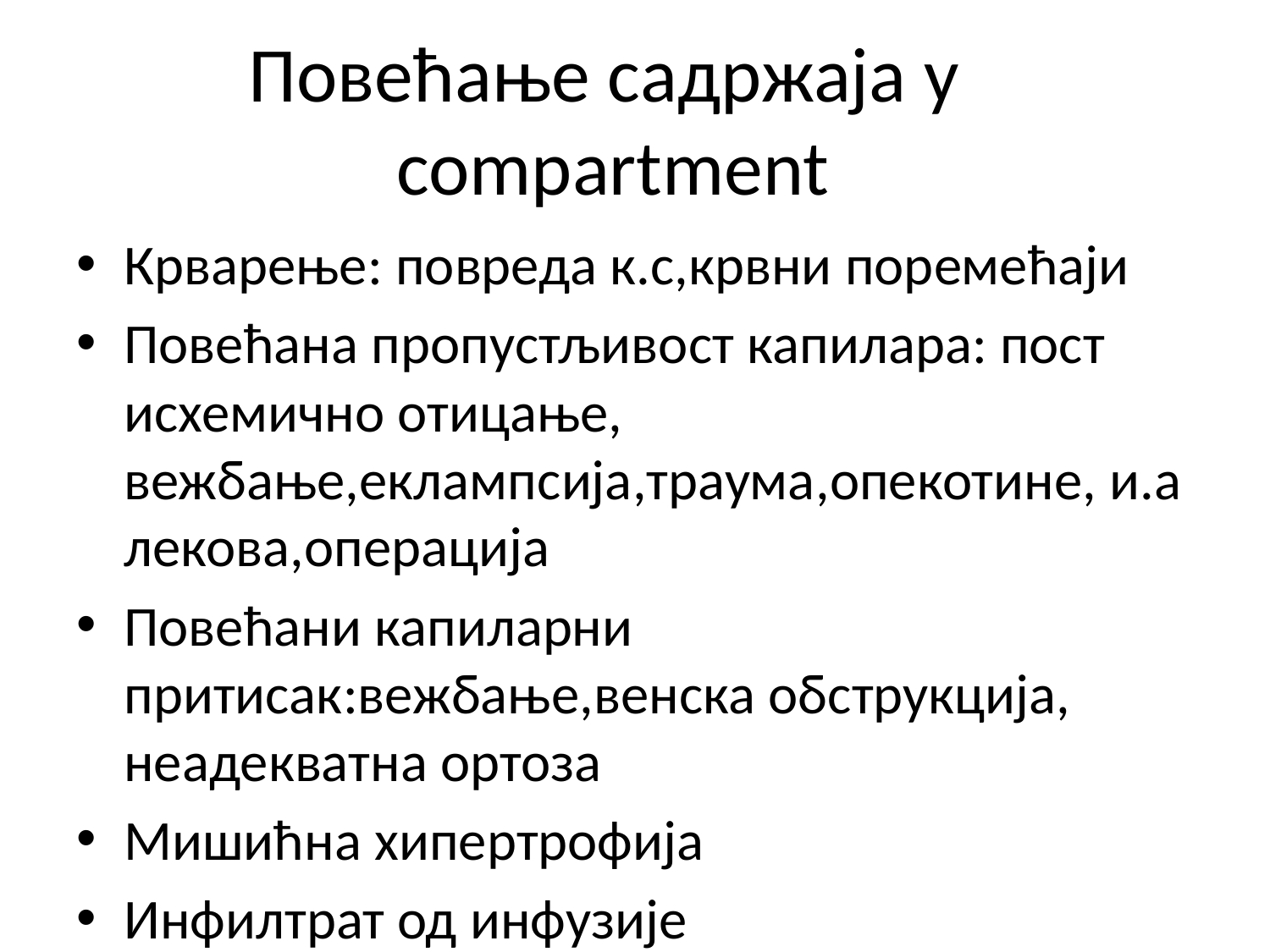

# Повећање садржаја у  compartment
Крварење: повреда к.с,крвни поремећаји
Повећана пропустљивост капилара: пост исхемично отицање, вежбање,еклампсија,траума,опекотине, и.а лекова,операција
Повећани капиларни притисак:вежбање,венска обструкција, неадекватна ортоза
Мишићна хипертрофија
Инфилтрат од инфузије
Нефротски СY